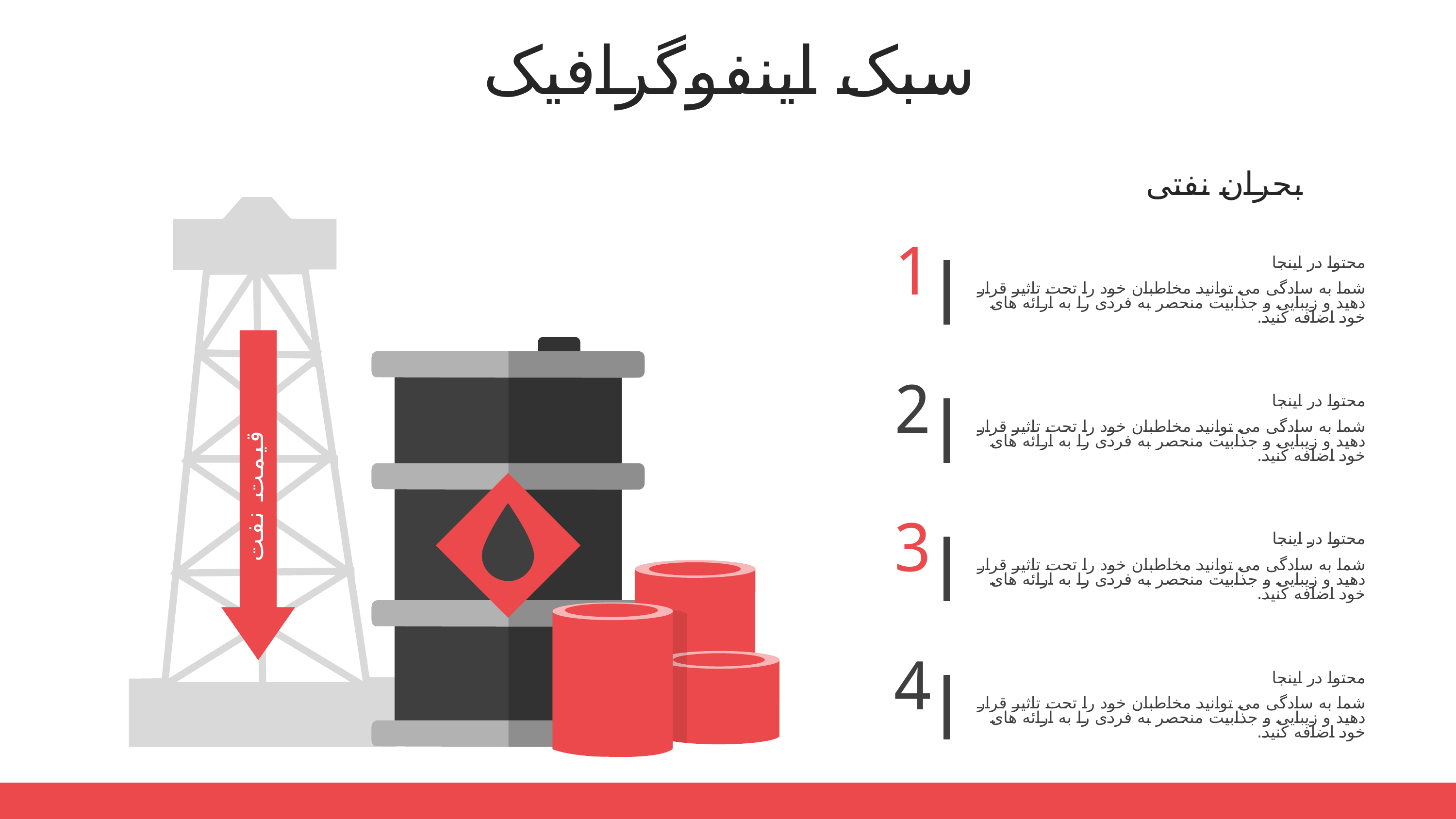

سبک اینفوگرافیک
بحران نفتی

1
محتوا در اینجا

شما به سادگی می توانید مخاطبان خود را تحت تاثیر قرار دهید و زیبایی و جذابیت منحصر به فردی را به ارائه های خود اضافه کنید.

2
محتوا در اینجا

شما به سادگی می توانید مخاطبان خود را تحت تاثیر قرار دهید و زیبایی و جذابیت منحصر به فردی را به ارائه های خود اضافه کنید.

قیمت نفت

3
محتوا در اینجا

شما به سادگی می توانید مخاطبان خود را تحت تاثیر قرار دهید و زیبایی و جذابیت منحصر به فردی را به ارائه های خود اضافه کنید.

4

محتوا در اینجا

شما به سادگی می توانید مخاطبان خود را تحت تاثیر قرار دهید و زیبایی و جذابیت منحصر به فردی را به ارائه های خود اضافه کنید.